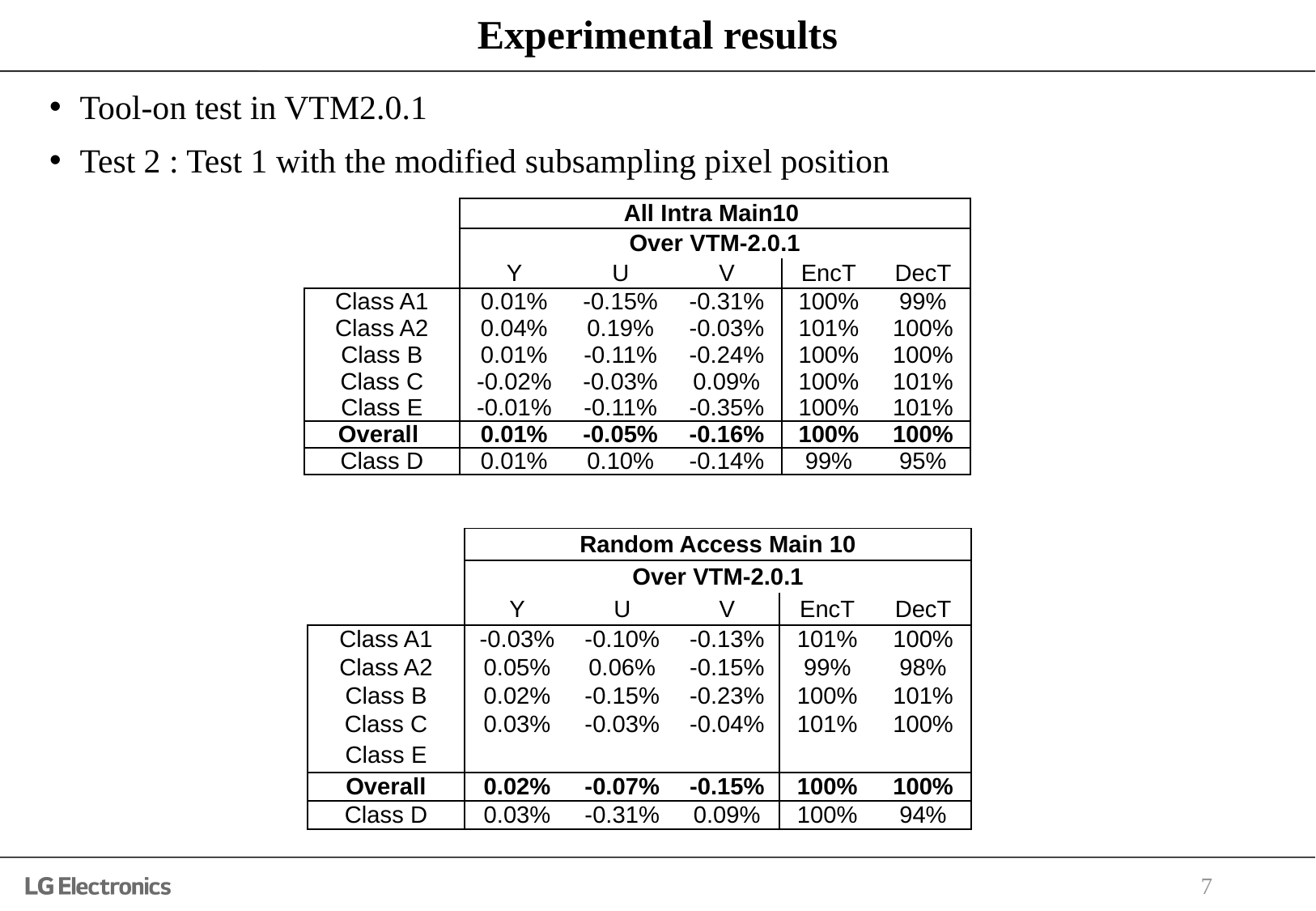

# Experimental results
Tool-on test in VTM2.0.1
Test 2 : Test 1 with the modified subsampling pixel position

|  | All Intra Main10 |  |  |  |  |
| --- | --- | --- | --- | --- | --- |
|  | Over VTM-2.0.1 |  |  |  |  |
|  | Y | U | V | EncT | DecT |
| Class A1 | 0.01% | -0.15% | -0.31% | 100% | 99% |
| Class A2 | 0.04% | 0.19% | -0.03% | 101% | 100% |
| Class B | 0.01% | -0.11% | -0.24% | 100% | 100% |
| Class C | -0.02% | -0.03% | 0.09% | 100% | 101% |
| Class E | -0.01% | -0.11% | -0.35% | 100% | 101% |
| Overall | 0.01% | -0.05% | -0.16% | 100% | 100% |
| Class D | 0.01% | 0.10% | -0.14% | 99% | 95% |
|  | Random Access Main 10 |  |  |  |  |
| --- | --- | --- | --- | --- | --- |
|  | Over VTM-2.0.1 |  |  |  |  |
|  | Y | U | V | EncT | DecT |
| Class A1 | -0.03% | -0.10% | -0.13% | 101% | 100% |
| Class A2 | 0.05% | 0.06% | -0.15% | 99% | 98% |
| Class B | 0.02% | -0.15% | -0.23% | 100% | 101% |
| Class C | 0.03% | -0.03% | -0.04% | 101% | 100% |
| Class E |  |  |  |  |  |
| Overall | 0.02% | -0.07% | -0.15% | 100% | 100% |
| Class D | 0.03% | -0.31% | 0.09% | 100% | 94% |
7